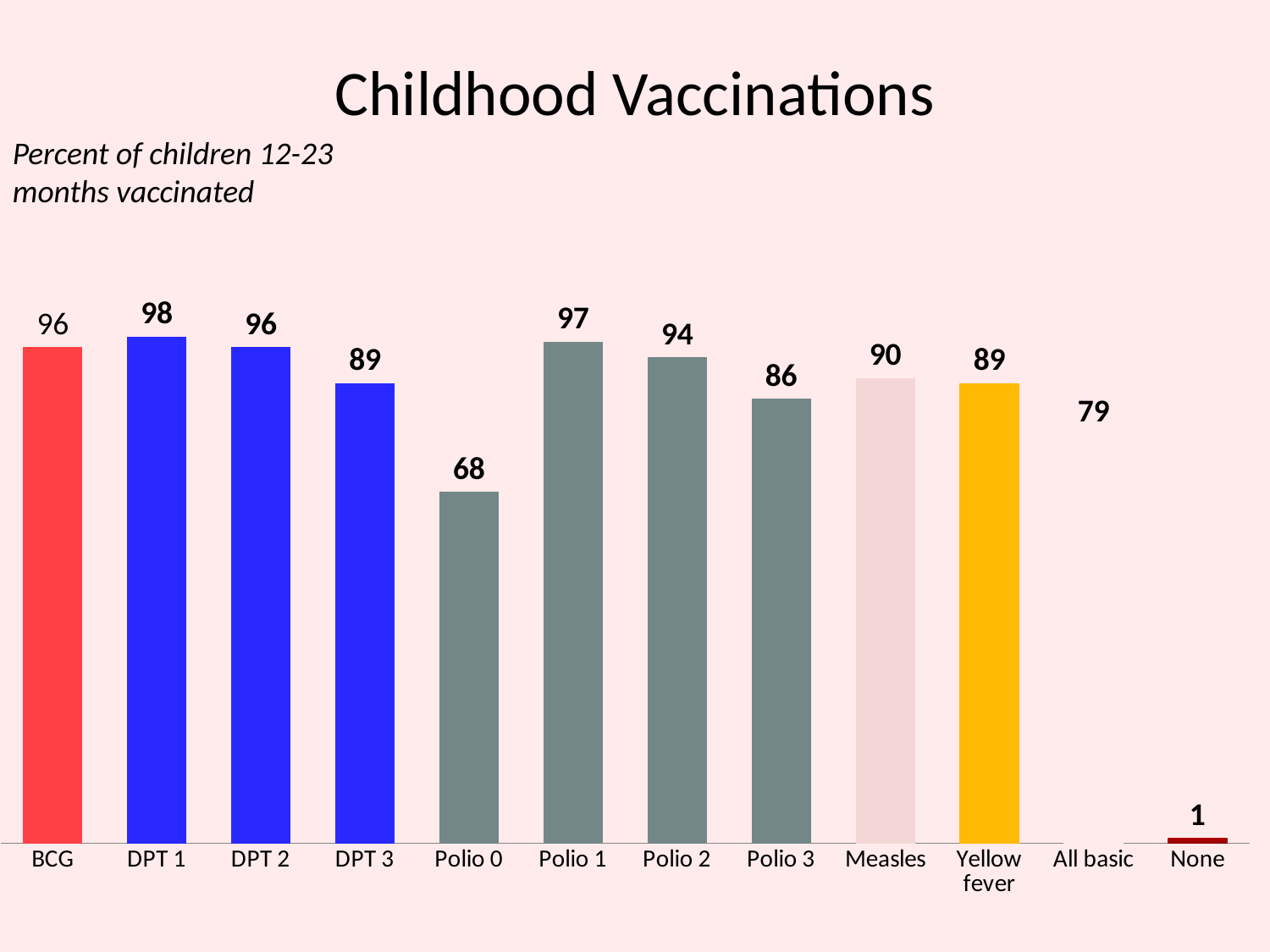

# Childhood Vaccinations
Percent of children 12-23 months vaccinated

### Chart

| Category | Series 1 |
|---|---|
| BCG | 96.0 |
| DPT 1 | 98.0 |
| DPT 2 | 96.0 |
| DPT 3 | 89.0 |
| Polio 0 | 68.0 |
| Polio 1 | 97.0 |
| Polio 2 | 94.0 |
| Polio 3 | 86.0 |
| Measles | 90.0 |
| Yellow fever | 89.0 |
| All basic | 79.0 |
| None | 1.0 |